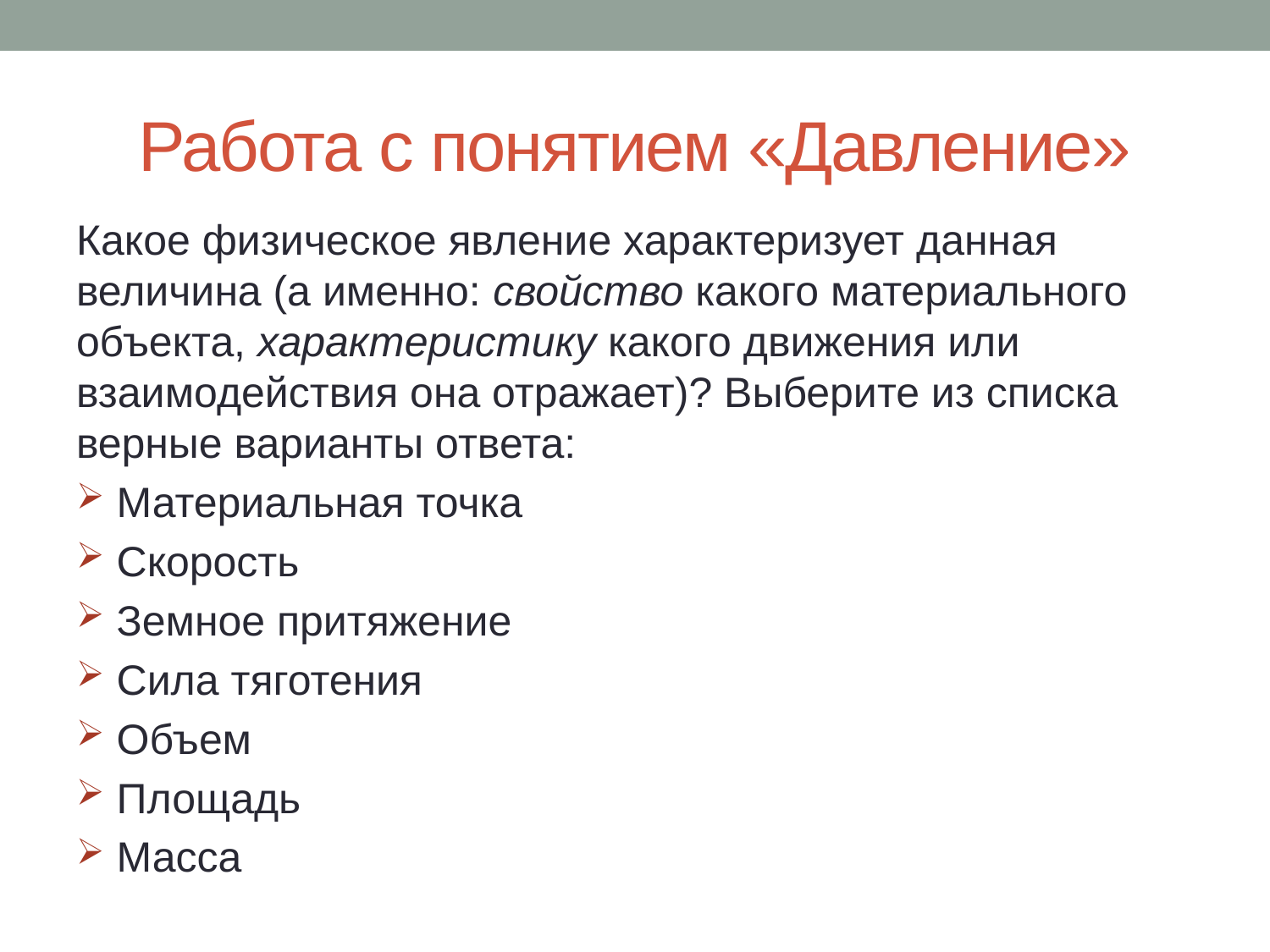

# Работа с понятием «Давление»
Какое физическое явление характеризует данная величина (а именно: свойство какого материального объекта, характеристику какого движения или взаимодействия она отражает)? Выберите из списка верные варианты ответа:
 Материальная точка
 Скорость
 Земное притяжение
 Сила тяготения
 Объем
 Площадь
 Масса